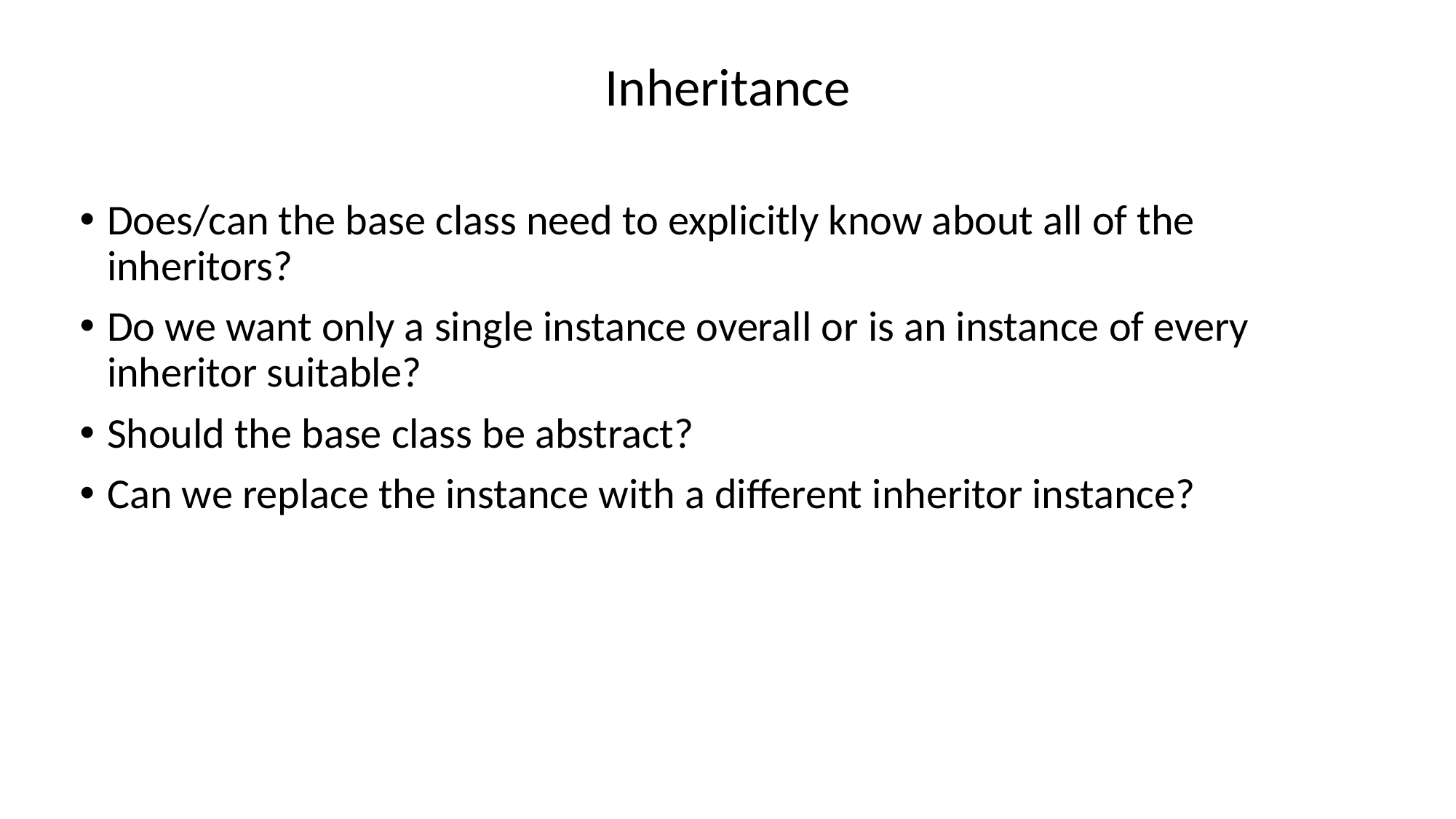

# Inheritance
Does/can the base class need to explicitly know about all of the inheritors?
Do we want only a single instance overall or is an instance of every inheritor suitable?
Should the base class be abstract?
Can we replace the instance with a different inheritor instance?